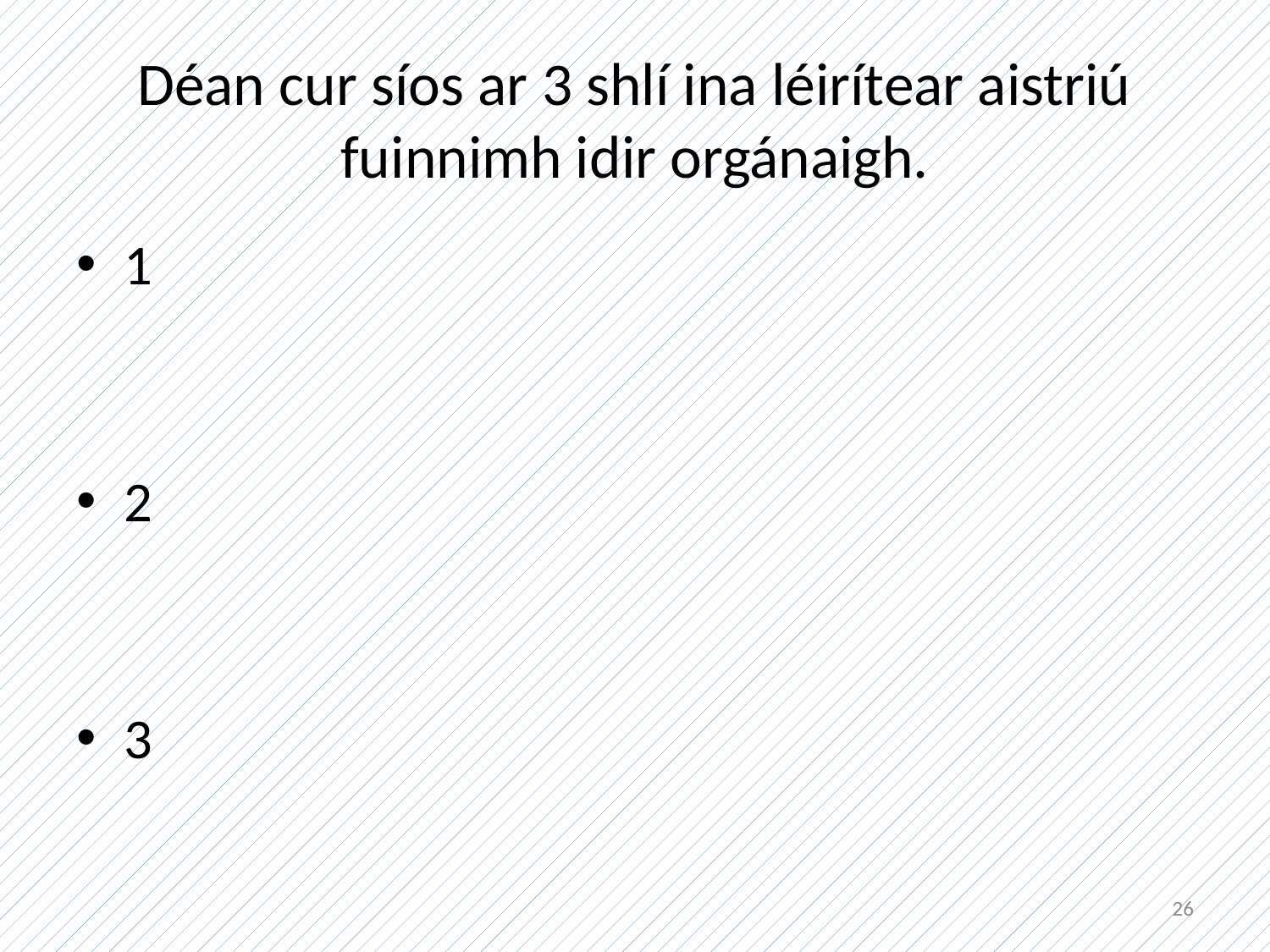

# Déan cur síos ar 3 shlí ina léirítear aistriú fuinnimh idir orgánaigh.
1

2

3
26